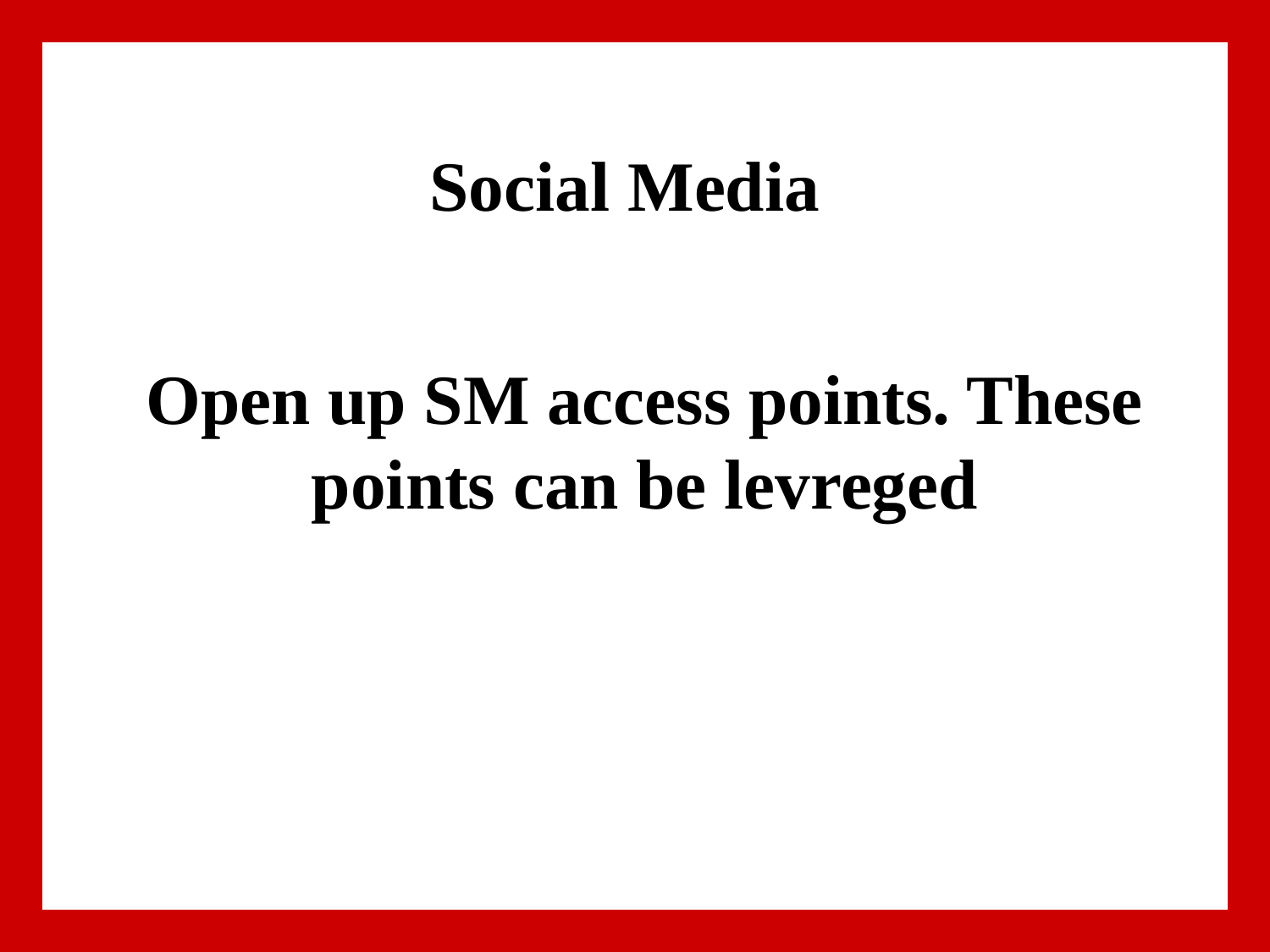

# Social Media
Open up SM access points. These points can be levreged